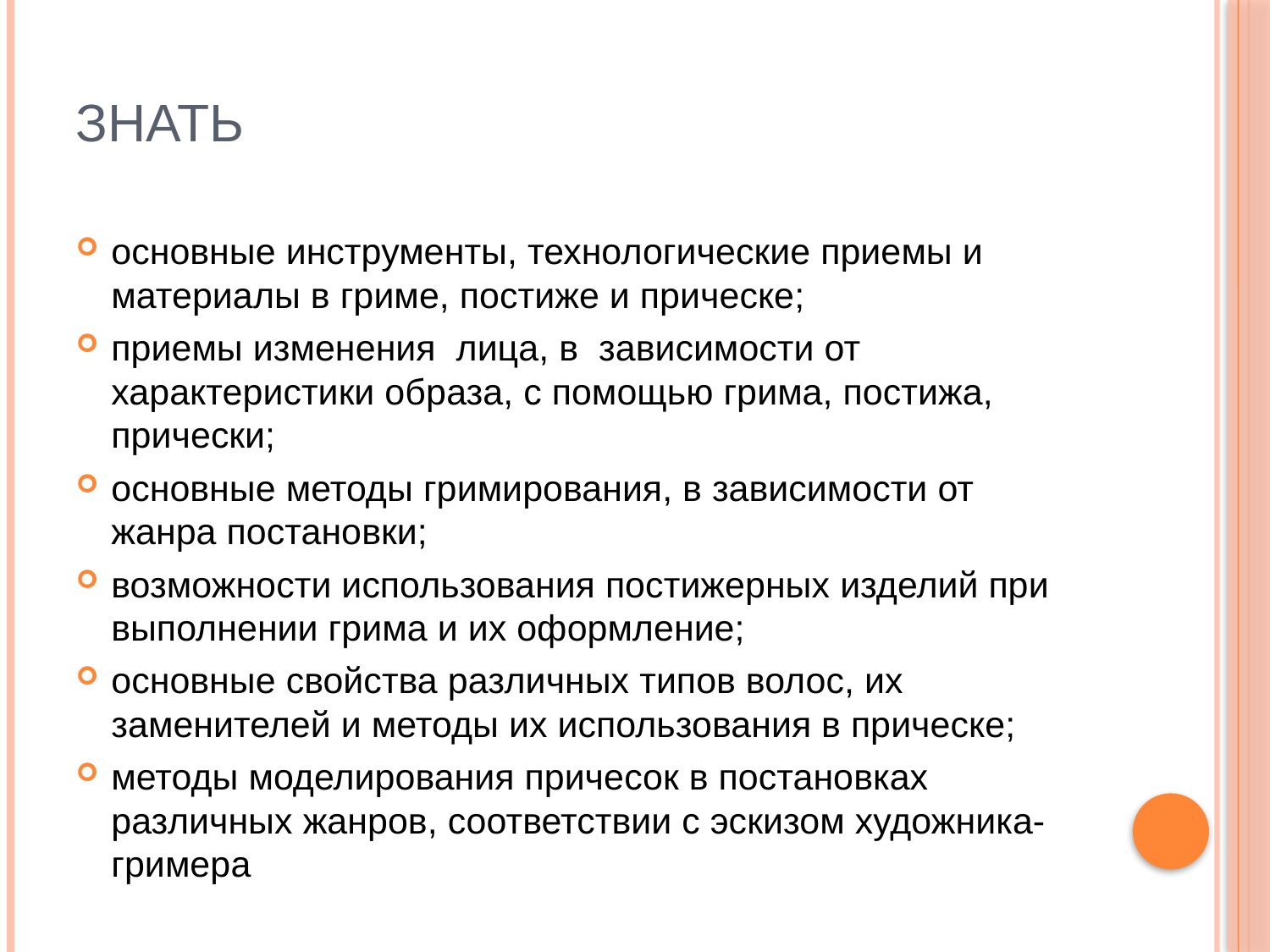

# Знать
основные инструменты, технологические приемы и материалы в гриме, постиже и прическе;
приемы изменения  лица, в  зависимости от характеристики образа, с помощью грима, постижа, прически;
основные методы гримирования, в зависимости от жанра постановки;
возможности использования постижерных изделий при выполнении грима и их оформление;
основные свойства различных типов волос, их заменителей и методы их использования в прическе;
методы моделирования причесок в постановках различных жанров, соответствии с эскизом художника-гримера